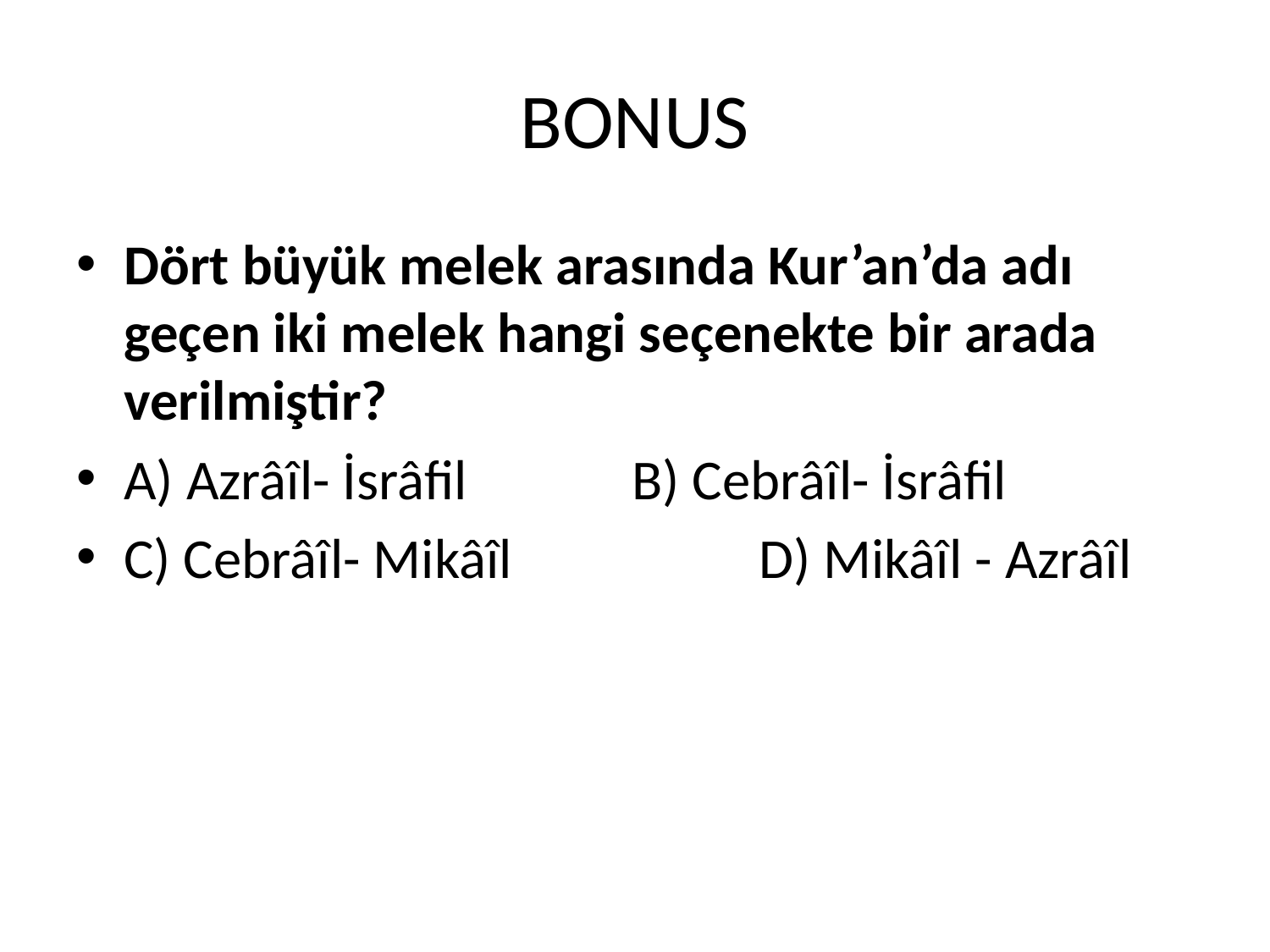

# BONUS
Dört büyük melek arasında Kur’an’da adı geçen iki melek hangi seçenekte bir arada verilmiştir?
A) Azrâîl- İsrâfil 		B) Cebrâîl- İsrâfil
C) Cebrâîl- Mikâîl   	          D) Mikâîl - Azrâîl